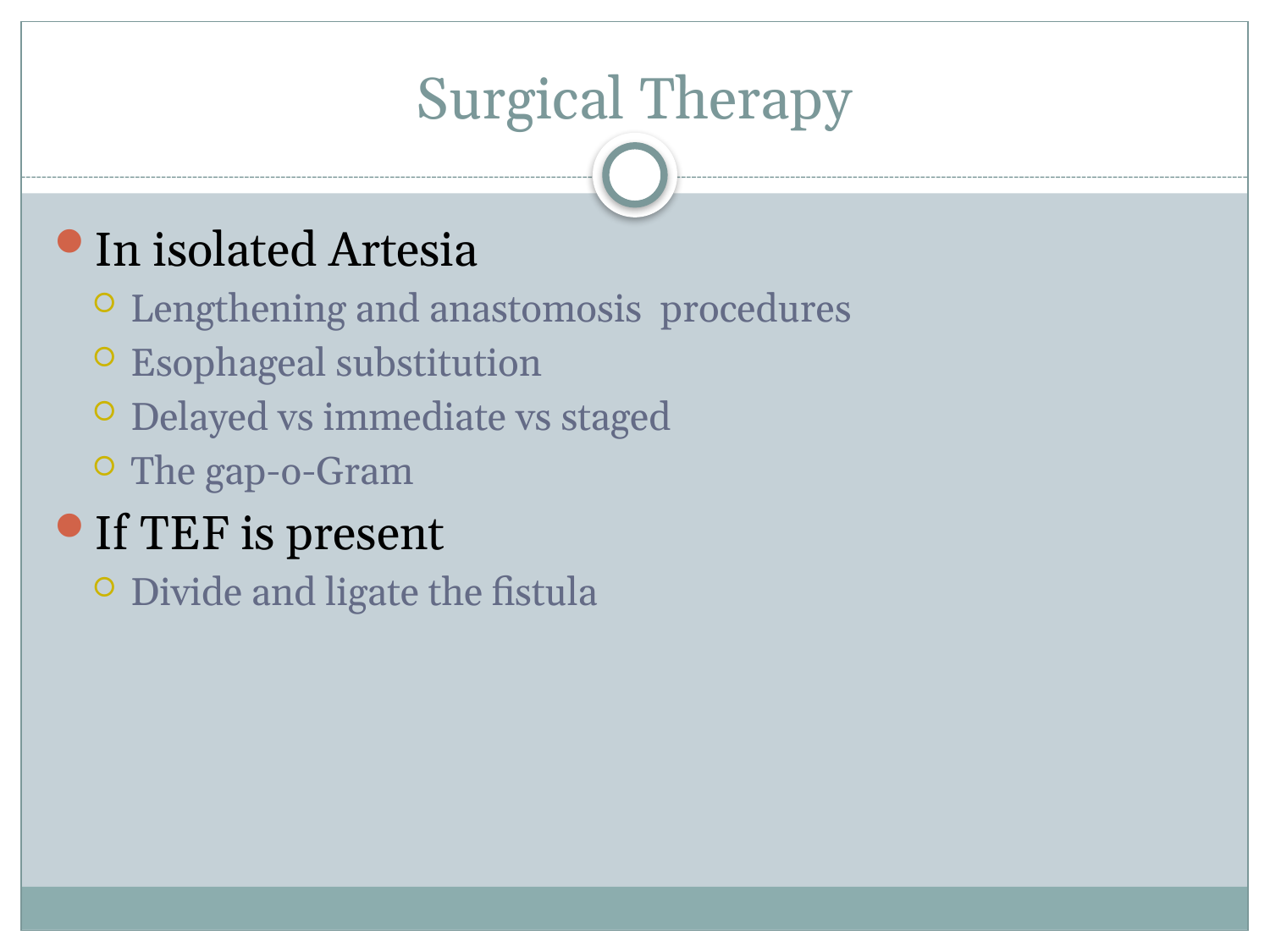

# Surgical Therapy
In isolated Artesia
Lengthening and anastomosis  procedures
Esophageal substitution
Delayed vs immediate vs staged
The gap-o-Gram
If TEF is present
Divide and ligate the fistula